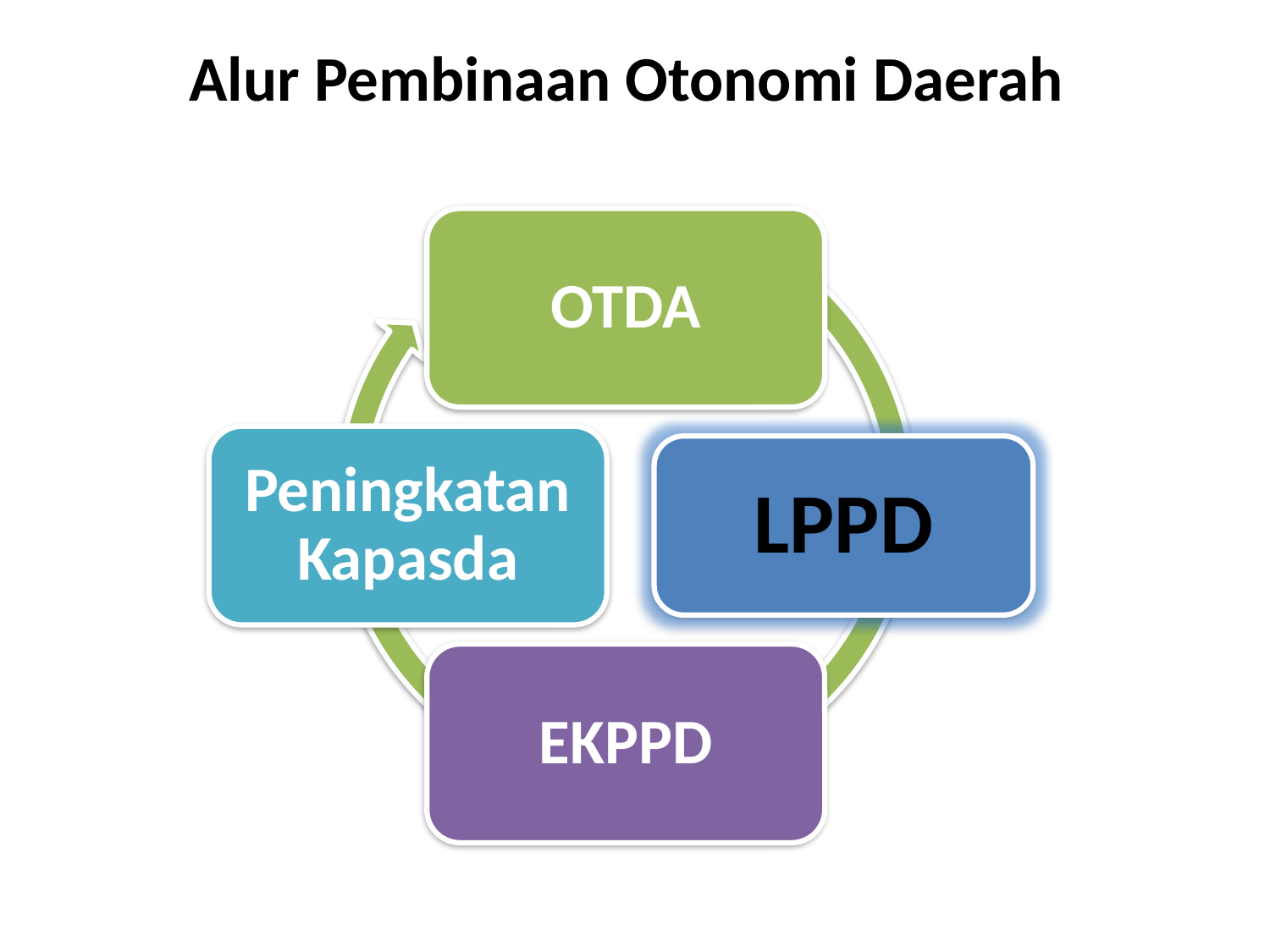

# Alur Pembinaan Otonomi Daerah
OTDA
LPPD
EKPPD
Peningkatan Kapasda